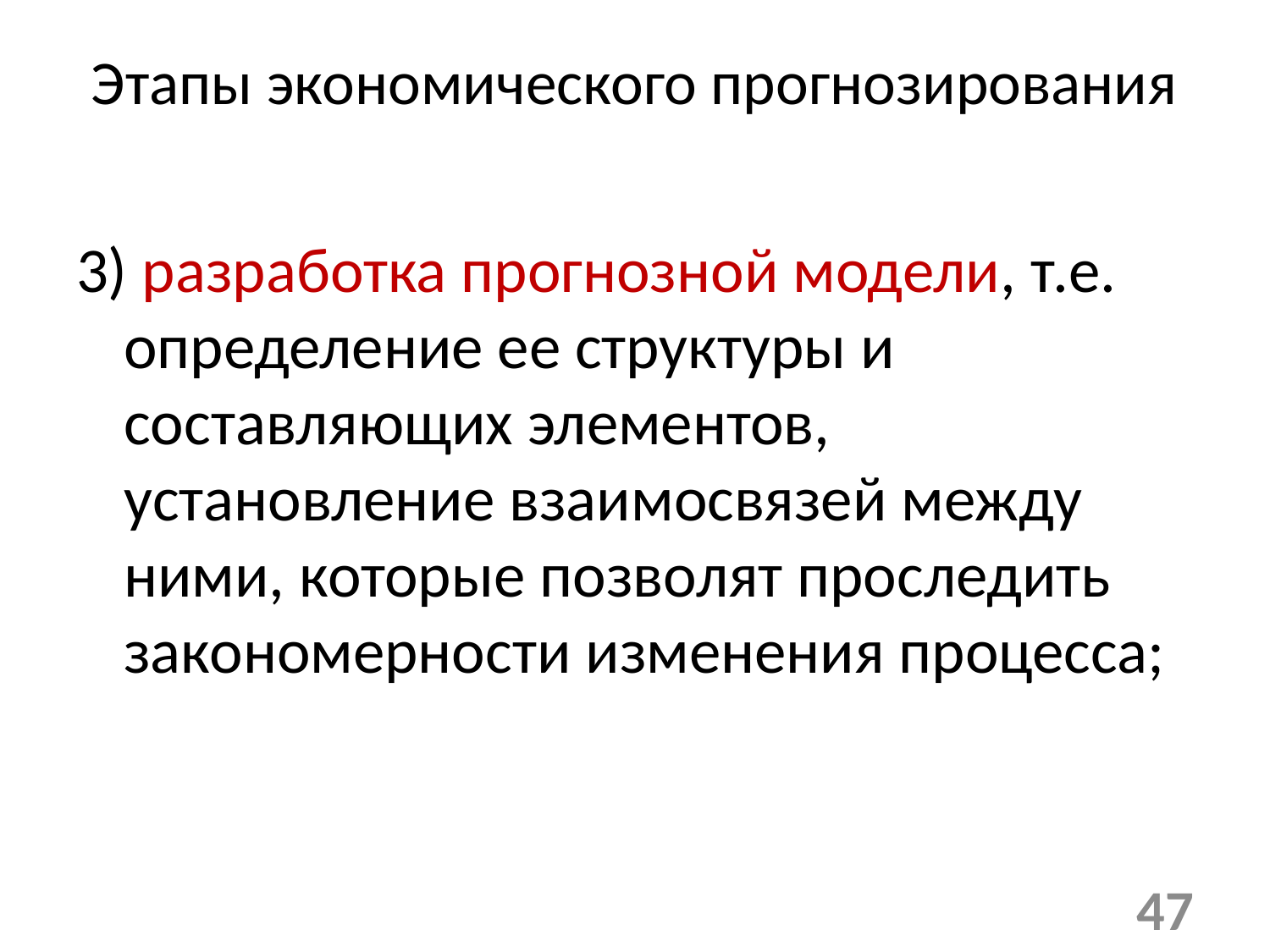

# Этапы экономического прогнозирования
3) разработка прогнозной модели, т.е. определение ее структуры и составляющих элементов, установление взаимосвязей между ними, которые позволят проследить закономерности изменения процесса;
47